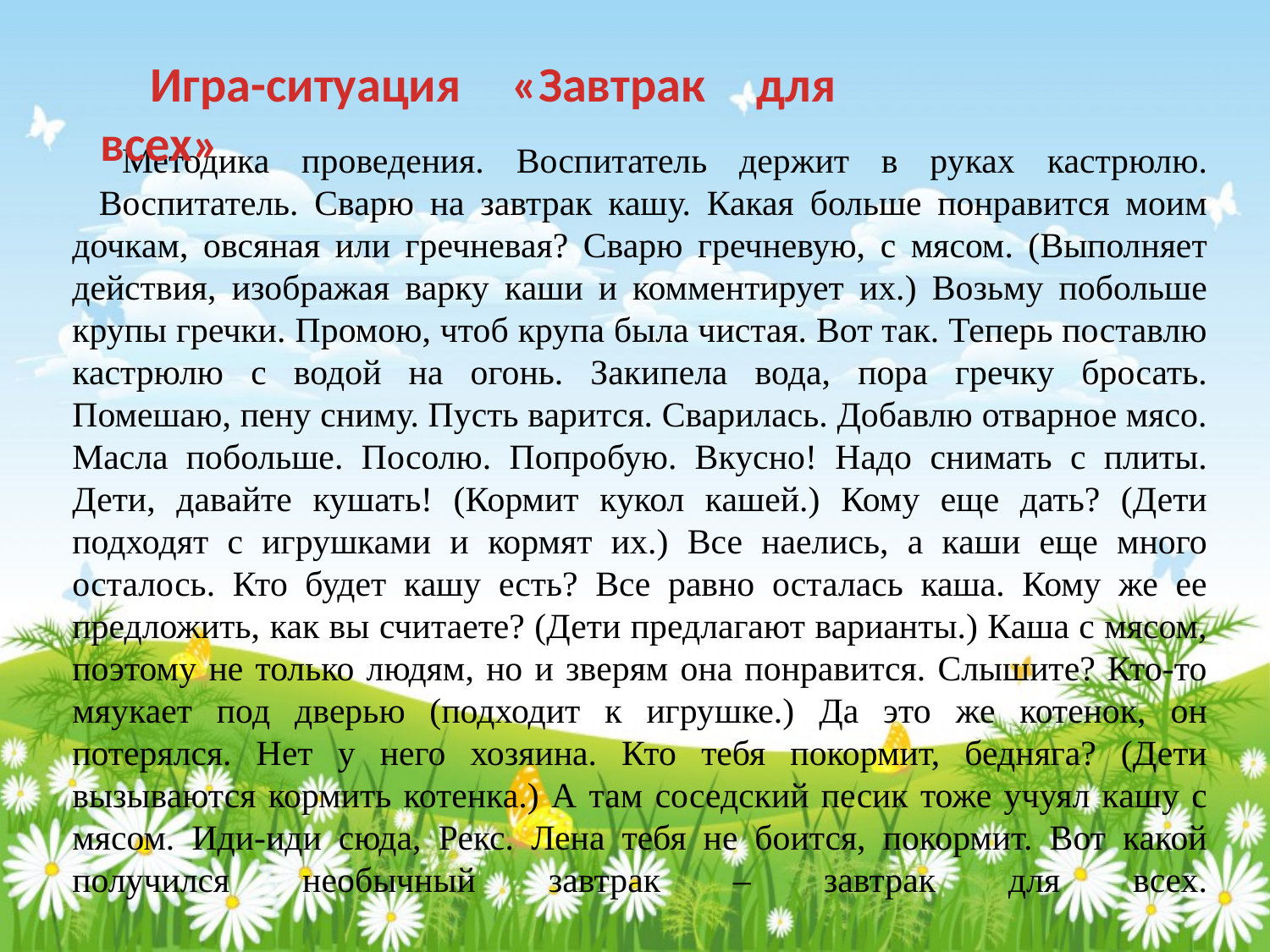

Игра-ситуация «Завтрак для всех»
Методика проведения. Воспитатель держит в руках кастрюлю.
   Воспитатель. Сварю на завтрак кашу. Какая больше понравится моим дочкам, овсяная или гречневая? Сварю гречневую, с мясом. (Выполняет действия, изображая варку каши и комментирует их.) Возьму побольше крупы гречки. Промою, чтоб крупа была чистая. Вот так. Теперь поставлю кастрюлю с водой на огонь. Закипела вода, пора гречку бросать. Помешаю, пену сниму. Пусть варится. Сварилась. Добавлю отварное мясо. Масла побольше. Посолю. Попробую. Вкусно! Надо снимать с плиты. Дети, давайте кушать! (Кормит кукол кашей.) Кому еще дать? (Дети подходят с игрушками и кормят их.) Все наелись, а каши еще много осталось. Кто будет кашу есть? Все равно осталась каша. Кому же ее предложить, как вы считаете? (Дети предлагают варианты.) Каша с мясом, поэтому не только людям, но и зверям она понравится. Слышите? Кто-то мяукает под дверью (подходит к игрушке.) Да это же котенок, он потерялся. Нет у него хозяина. Кто тебя покормит, бедняга? (Дети вызываются кормить котенка.) А там соседский песик тоже учуял кашу с мясом. Иди-иди сюда, Рекс. Лена тебя не боится, покормит. Вот какой получился необычный завтрак – завтрак для всех.